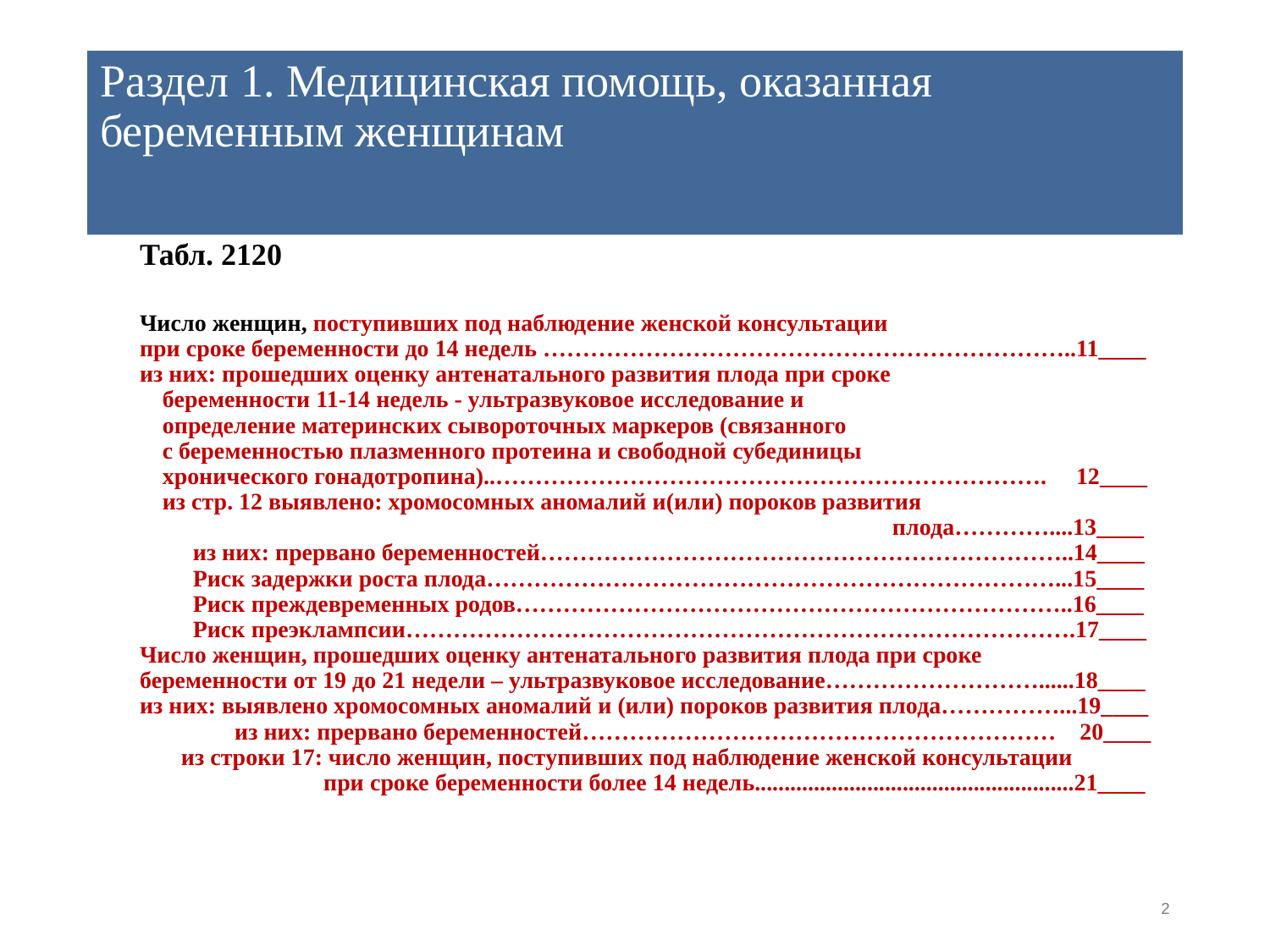

# Раздел 1. Медицинская помощь, оказанная беременным женщинам

Табл. 2120

Число женщин, поступивших под наблюдение женской консультации
при сроке беременности до 14 недель …………………………………………………………..11____
из них: прошедших оценку антенатального развития плода при сроке
беременности 11-14 недель - ультразвуковое исследование и
определение материнских сывороточных маркеров (связанного
с беременностью плазменного протеина и свободной субединицы
хронического гонадотропина)..…………………………………………………………….     12____
из стр. 12 выявлено: хромосомных аномалий и(или) пороков развития
                                                                                                                               плода…………....13____
         из них: прервано беременностей…………………………………………………………..14____
         Риск задержки роста плода………………………………………………………………...15____
         Риск преждевременных родов……………………………………………………………..16____
         Риск преэклампсии………………………………………………………………………….17____
Число женщин, прошедших оценку антенатального развития плода при сроке
беременности от 19 до 21 недели – ультразвуковое исследование………………………......18____
из них: выявлено хромосомных аномалий и (или) пороков развития плода……………...19____
                из них: прервано беременностей……………………………………………………    20____
       из строки 17: число женщин, поступивших под наблюдение женской консультации
                               при сроке беременности более 14 недель......................................................21____

2